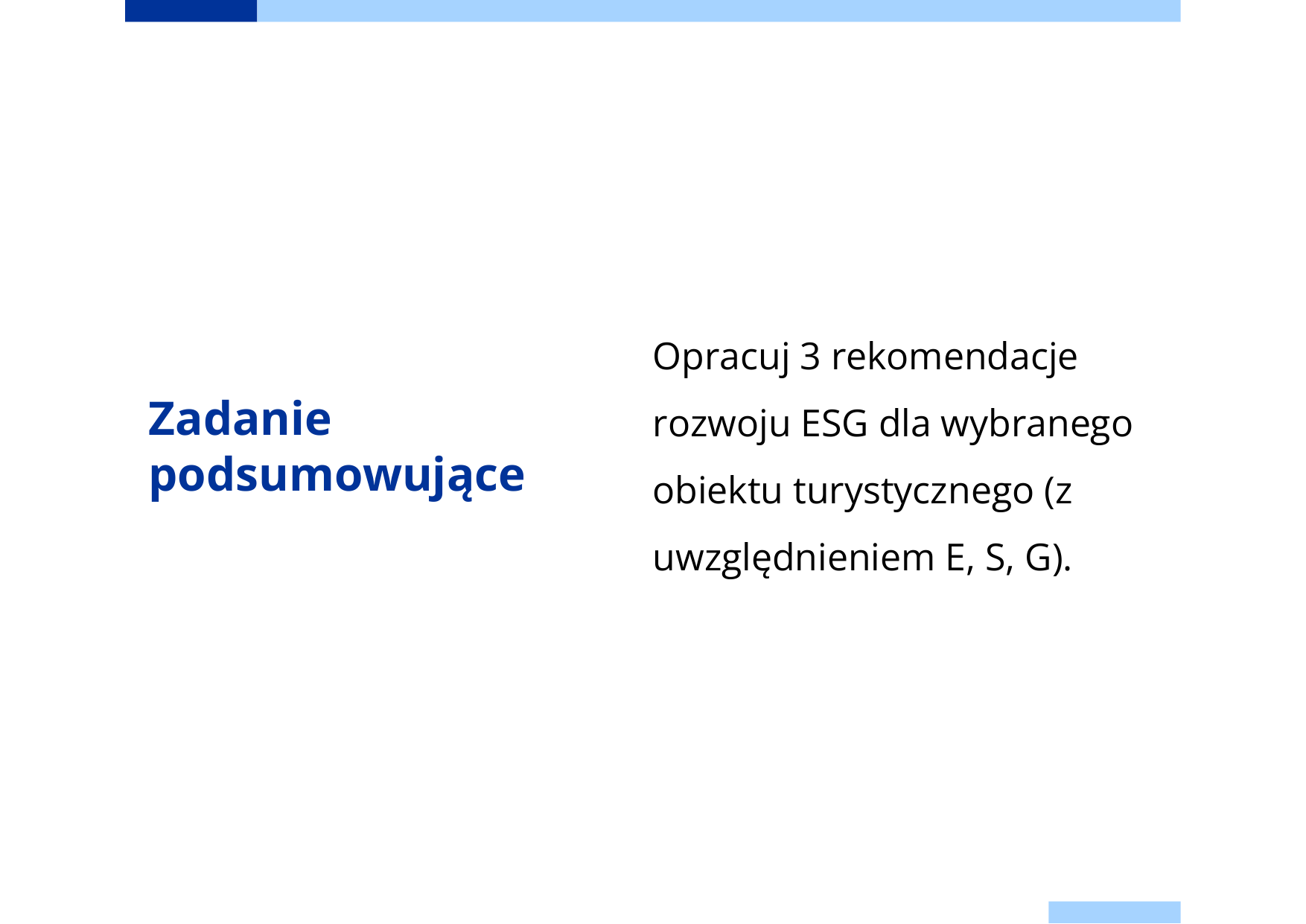

Opracuj 3 rekomendacje rozwoju ESG dla wybranego obiektu turystycznego (z uwzględnieniem E, S, G).
# Zadanie podsumowujące